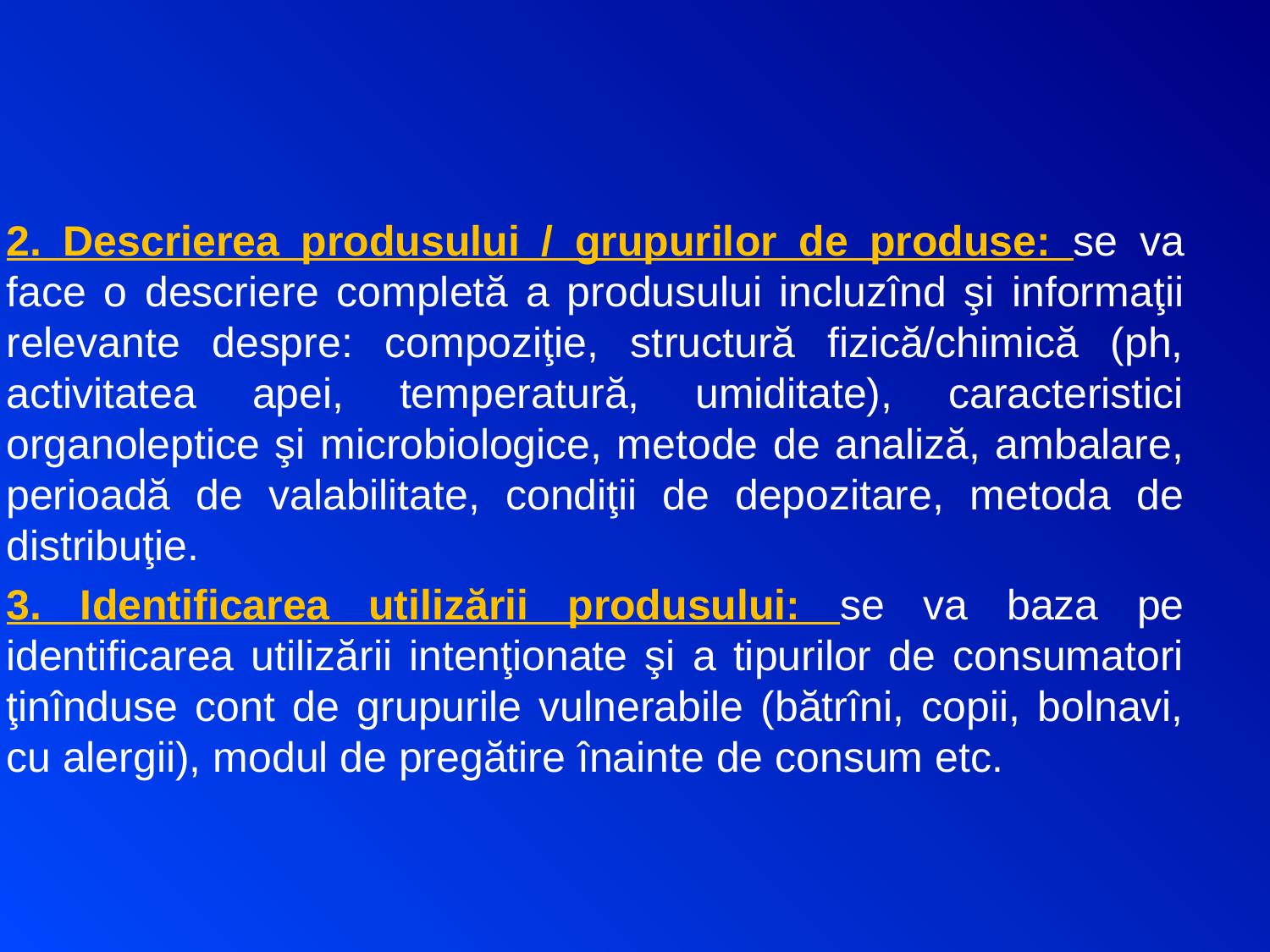

2. Descrierea produsului / grupurilor de produse: se va face o descriere completă a produsului incluzînd şi informaţii relevante despre: compoziţie, structură fizică/chimică (ph, activitatea apei, temperatură, umiditate), caracteristici organoleptice şi microbiologice, metode de analiză, ambalare, perioadă de valabilitate, condiţii de depozitare, metoda de distribuţie.
3. Identificarea utilizării produsului: se va baza pe identificarea utilizării intenţionate şi a tipurilor de consumatori ţinînduse cont de grupurile vulnerabile (bătrîni, copii, bolnavi, cu alergii), modul de pregătire înainte de consum etc.